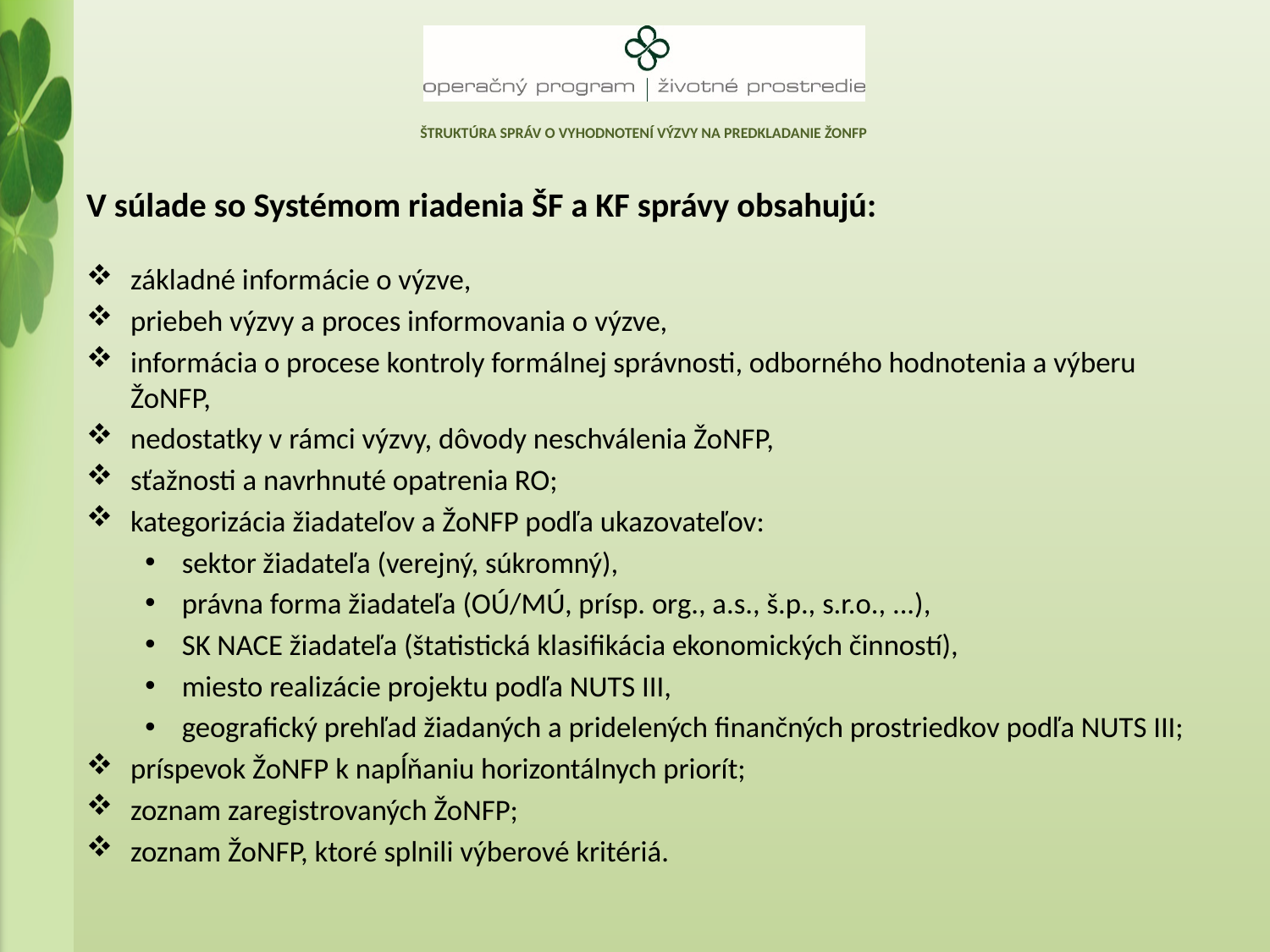

# štruktúra správ O vyhodnotení výzvy na predkladanie ŽoNFP
V súlade so Systémom riadenia ŠF a KF správy obsahujú:

základné informácie o výzve,
priebeh výzvy a proces informovania o výzve,
informácia o procese kontroly formálnej správnosti, odborného hodnotenia a výberu ŽoNFP,
nedostatky v rámci výzvy, dôvody neschválenia ŽoNFP,
sťažnosti a navrhnuté opatrenia RO;
kategorizácia žiadateľov a ŽoNFP podľa ukazovateľov:
sektor žiadateľa (verejný, súkromný),
právna forma žiadateľa (OÚ/MÚ, prísp. org., a.s., š.p., s.r.o., ...),
SK NACE žiadateľa (štatistická klasifikácia ekonomických činností),
miesto realizácie projektu podľa NUTS III,
geografický prehľad žiadaných a pridelených finančných prostriedkov podľa NUTS III;
príspevok ŽoNFP k napĺňaniu horizontálnych priorít;
zoznam zaregistrovaných ŽoNFP;
zoznam ŽoNFP, ktoré splnili výberové kritériá.